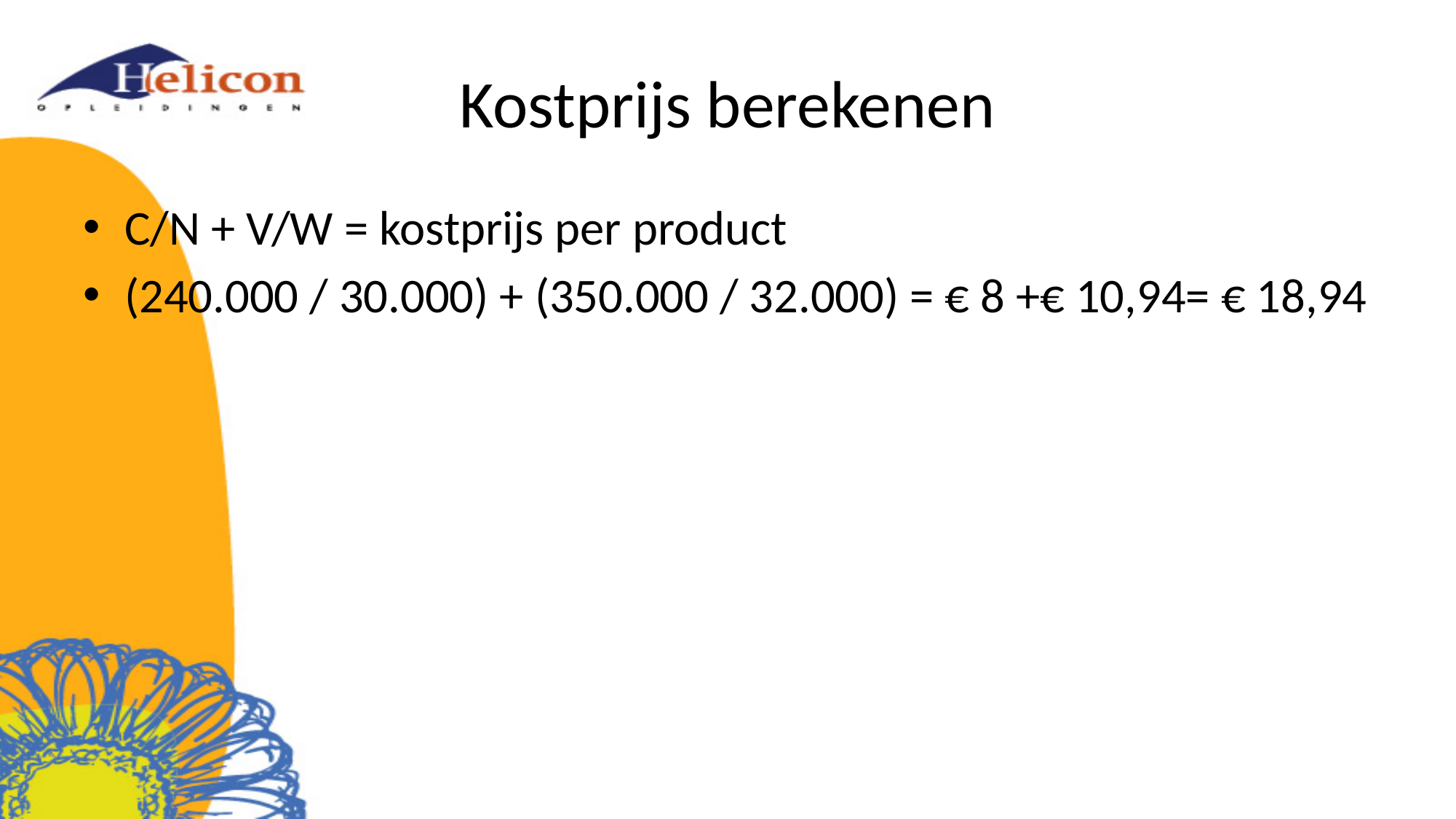

# Kostprijs berekenen
C/N + V/W = kostprijs per product
(240.000 / 30.000) + (350.000 / 32.000) = € 8 +€ 10,94= € 18,94